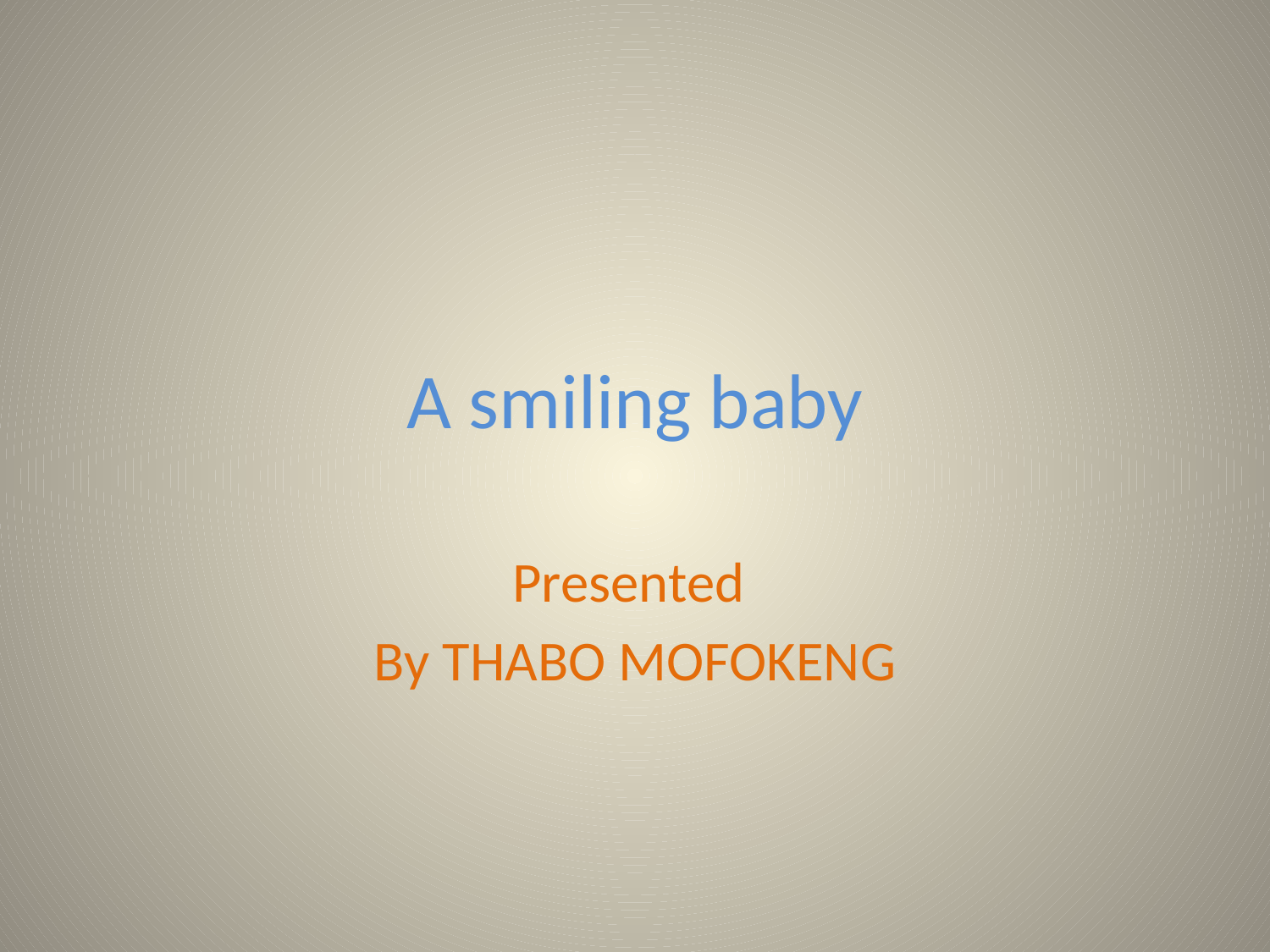

# A smiling baby
Presented
By THABO MOFOKENG